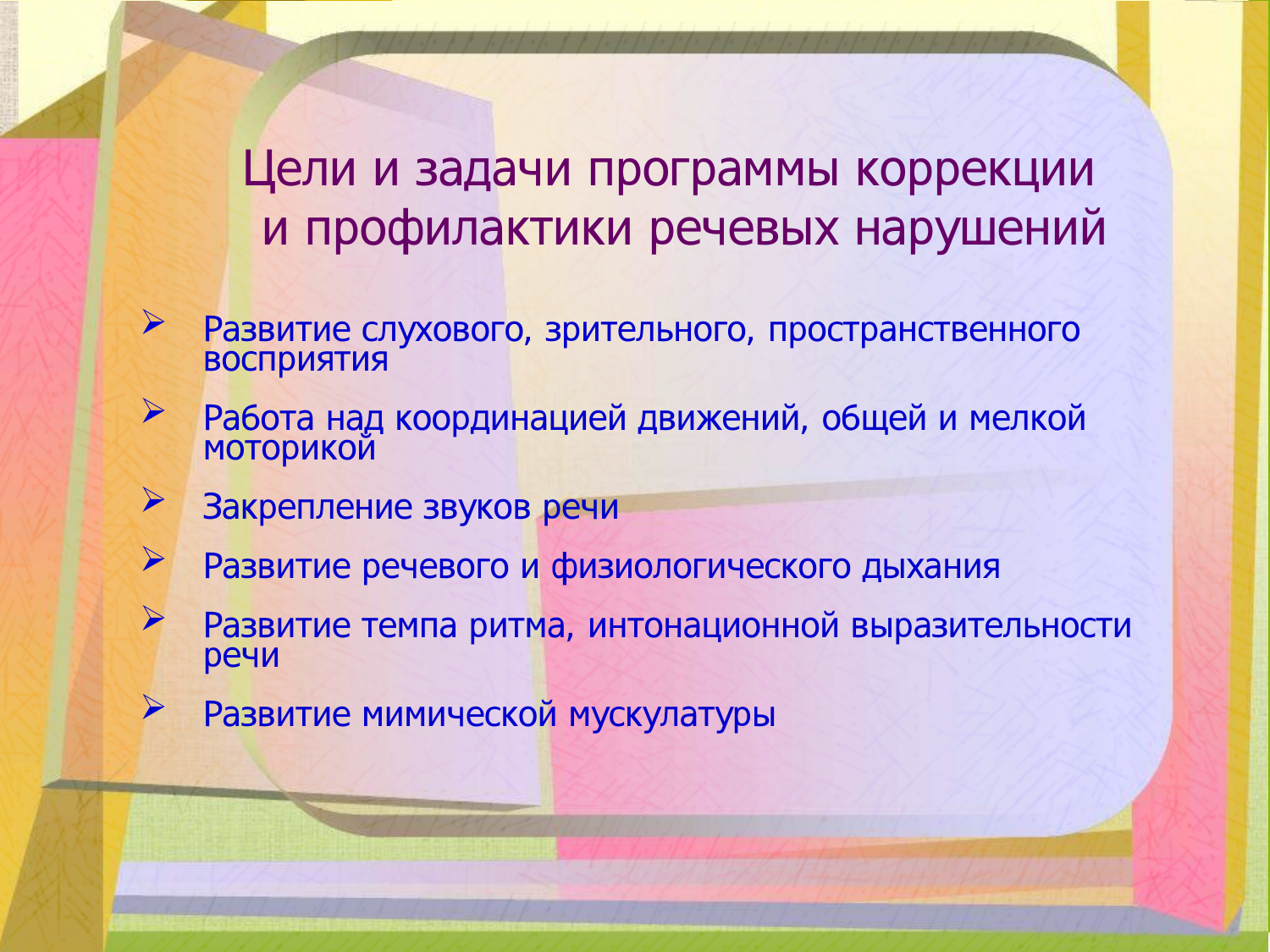

Цели и задачи программы коррекции
 и профилактики речевых нарушений

Развитие слухового, зрительного, пространственного восприятия

Работа над координацией движений, общей и мелкой моторикой

Закрепление звуков речи

Развитие речевого и физиологического дыхания

Развитие темпа ритма, интонационной выразительности речи

Развитие мимической мускулатуры